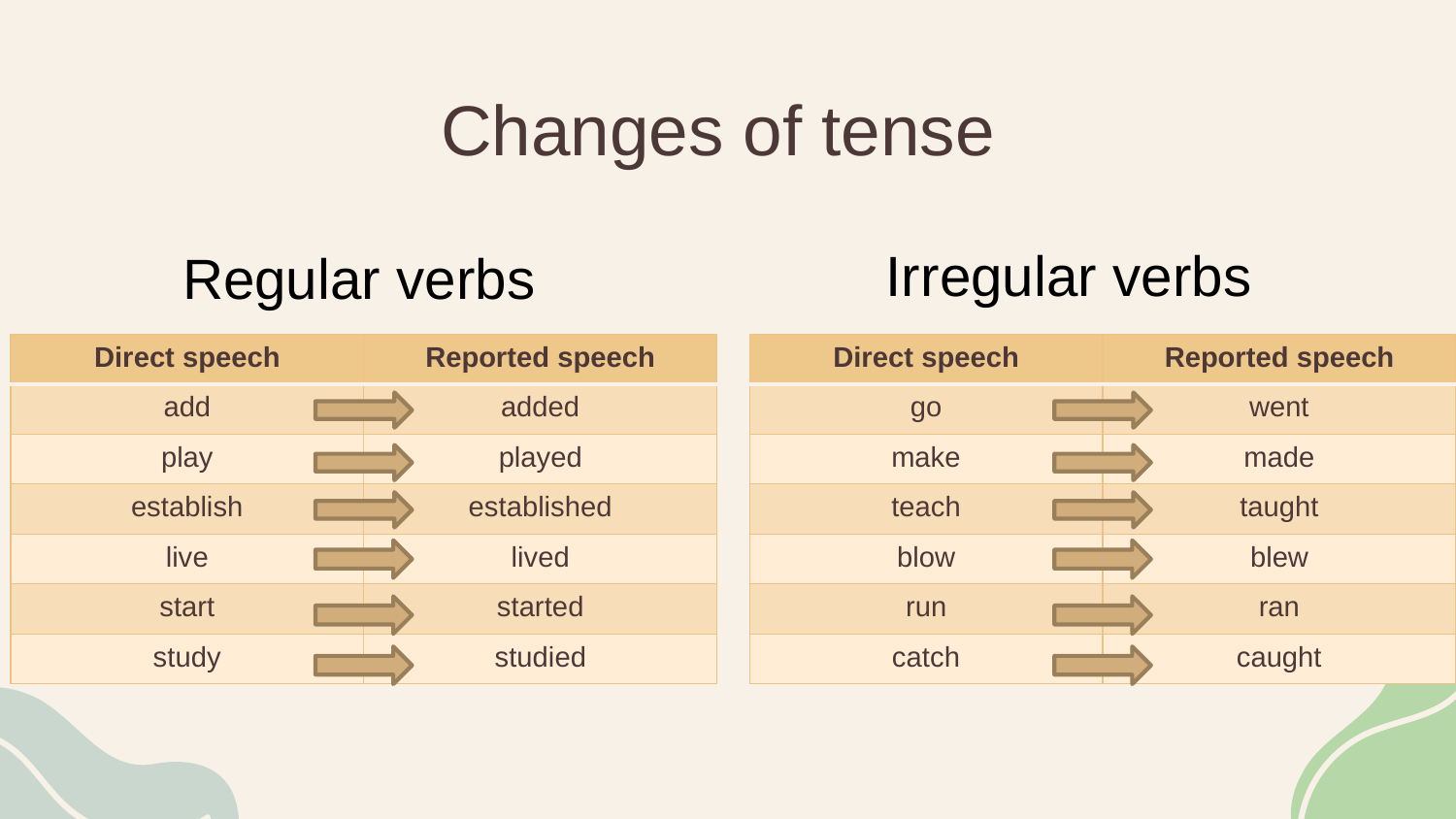

# Changes of tense
Irregular verbs
Regular verbs
| Direct speech | Reported speech |
| --- | --- |
| add | added |
| play | played |
| establish | established |
| live | lived |
| start | started |
| study | studied |
| Direct speech | Reported speech |
| --- | --- |
| go | went |
| make | made |
| teach | taught |
| blow | blew |
| run | ran |
| catch | caught |